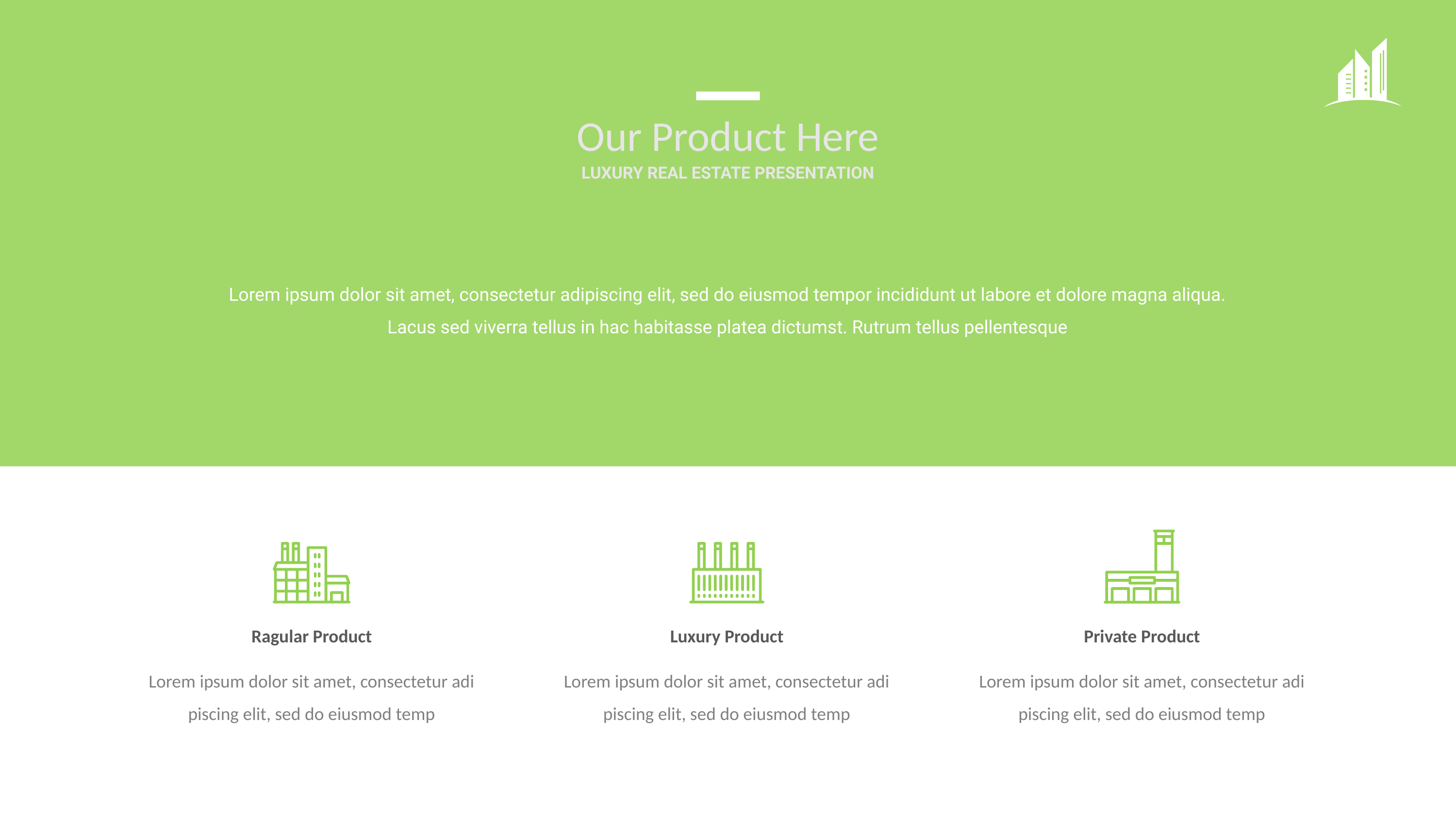

Our Product Here
LUXURY REAL ESTATE PRESENTATION
Lorem ipsum dolor sit amet, consectetur adipiscing elit, sed do eiusmod tempor incididunt ut labore et dolore magna aliqua. Lacus sed viverra tellus in hac habitasse platea dictumst. Rutrum tellus pellentesque

Ragular Product
Luxury Product
Private Product
Lorem ipsum dolor sit amet, consectetur adi piscing elit, sed do eiusmod temp
Lorem ipsum dolor sit amet, consectetur adi piscing elit, sed do eiusmod temp
Lorem ipsum dolor sit amet, consectetur adi piscing elit, sed do eiusmod temp